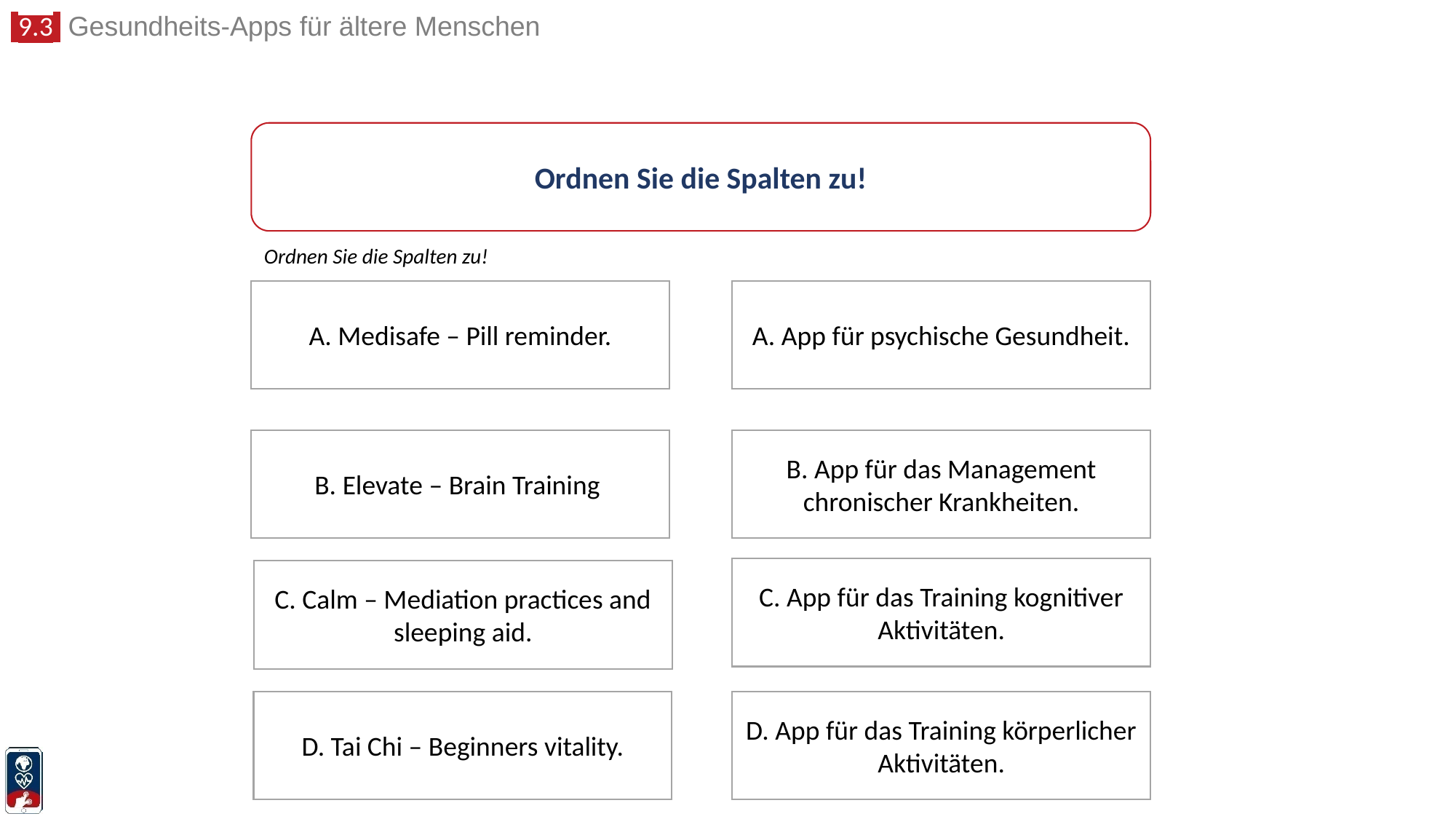

Ordnen Sie die Spalten zu!
Ordnen Sie die Spalten zu!
A. App für psychische Gesundheit.
A. Medisafe – Pill reminder.
B. App für das Management chronischer Krankheiten.
B. Elevate – Brain Training
C. App für das Training kognitiver Aktivitäten.
C. Calm – Mediation practices and sleeping aid.
D. App für das Training körperlicher Aktivitäten.
D. Tai Chi – Beginners vitality.